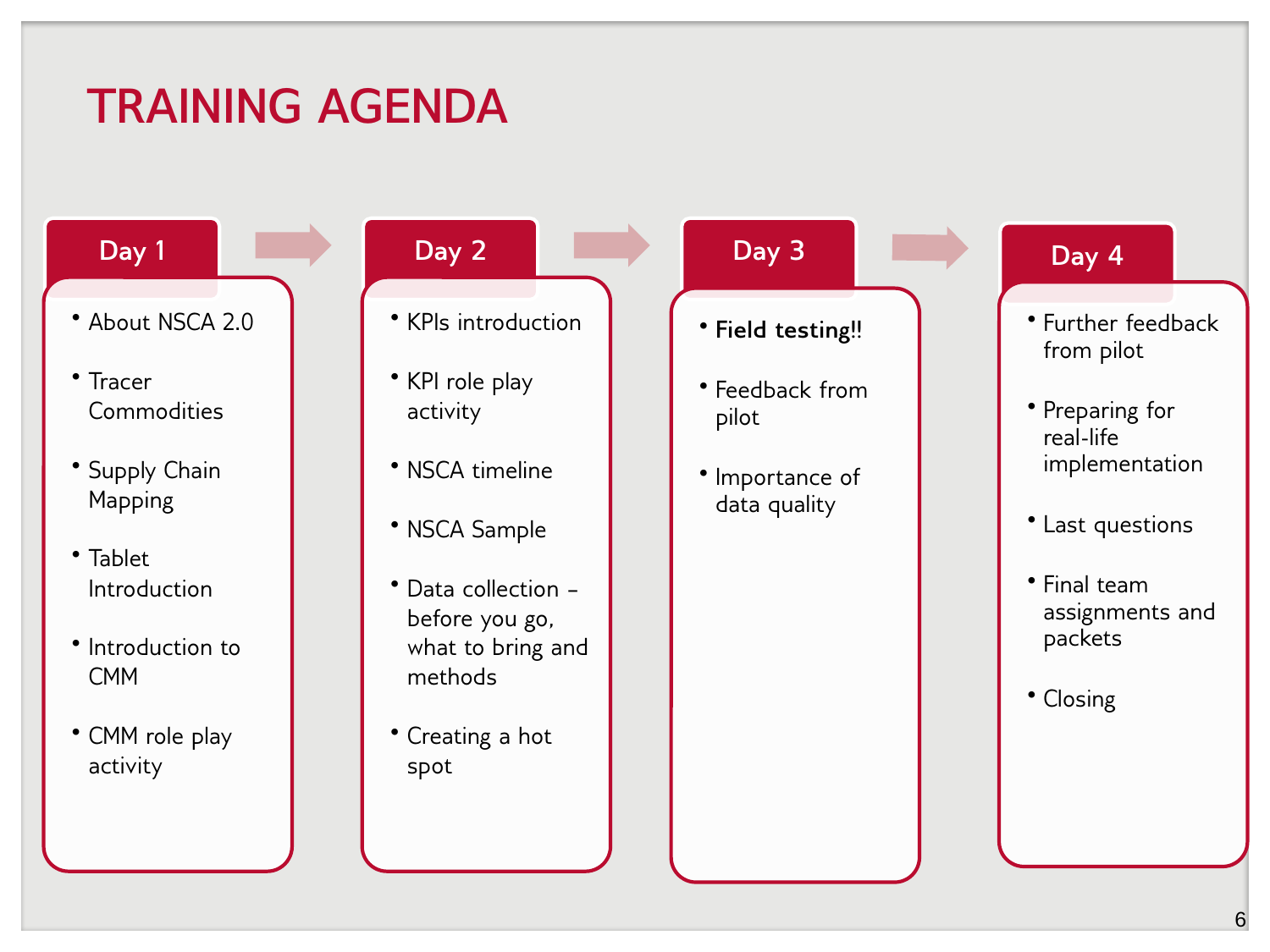

TRAINING AGENDA
Day 1
About NSCA 2.0

Tracer Commodities

Supply Chain Mapping

Tablet Introduction

Introduction to CMM

CMM role play activity

Day 2
KPIs introduction

KPI role play activity

NSCA timeline

NSCA Sample

Data collection – before you go, what to bring and methods

Creating a hot spot

Day 3
Field testing!!

Feedback from pilot

Importance of data quality

Day 4
Further feedback from pilot

Preparing for real-life implementation

Last questions

Final team assignments and packets

Closing